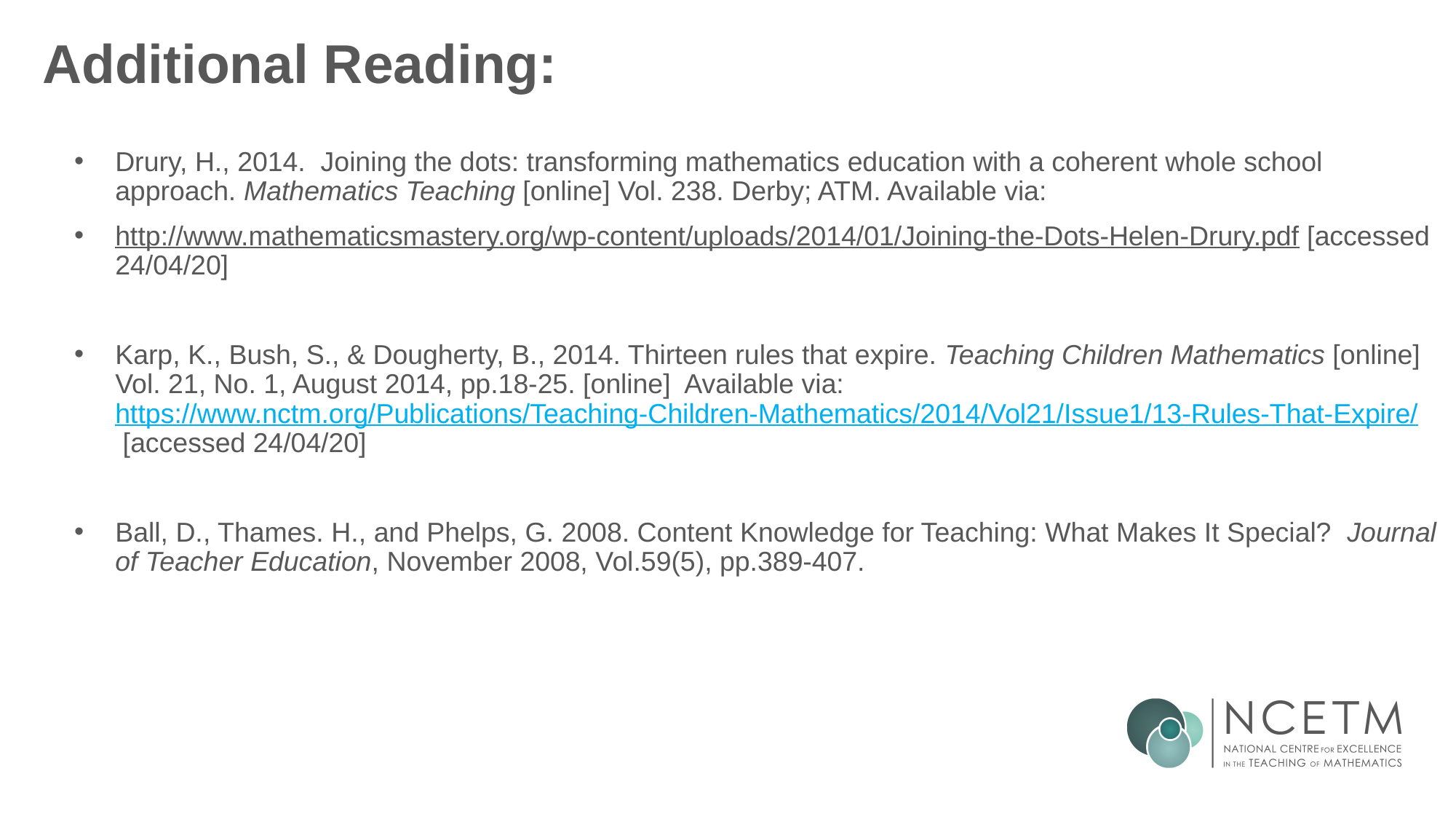

# Additional Reading:
Drury, H., 2014.  Joining the dots: transforming mathematics education with a coherent whole school approach. Mathematics Teaching [online] Vol. 238. Derby; ATM. Available via:
http://www.mathematicsmastery.org/wp-content/uploads/2014/01/Joining-the-Dots-Helen-Drury.pdf [accessed 24/04/20]

Karp, K., Bush, S., & Dougherty, B., 2014. Thirteen rules that expire. Teaching Children Mathematics [online]  Vol. 21, No. 1, August 2014, pp.18-25. [online]  Available via: https://www.nctm.org/Publications/Teaching-Children-Mathematics/2014/Vol21/Issue1/13-Rules-That-Expire/ [accessed 24/04/20]

Ball, D., Thames. H., and Phelps, G. 2008. Content Knowledge for Teaching: What Makes It Special?  Journal of Teacher Education, November 2008, Vol.59(5), pp.389-407.